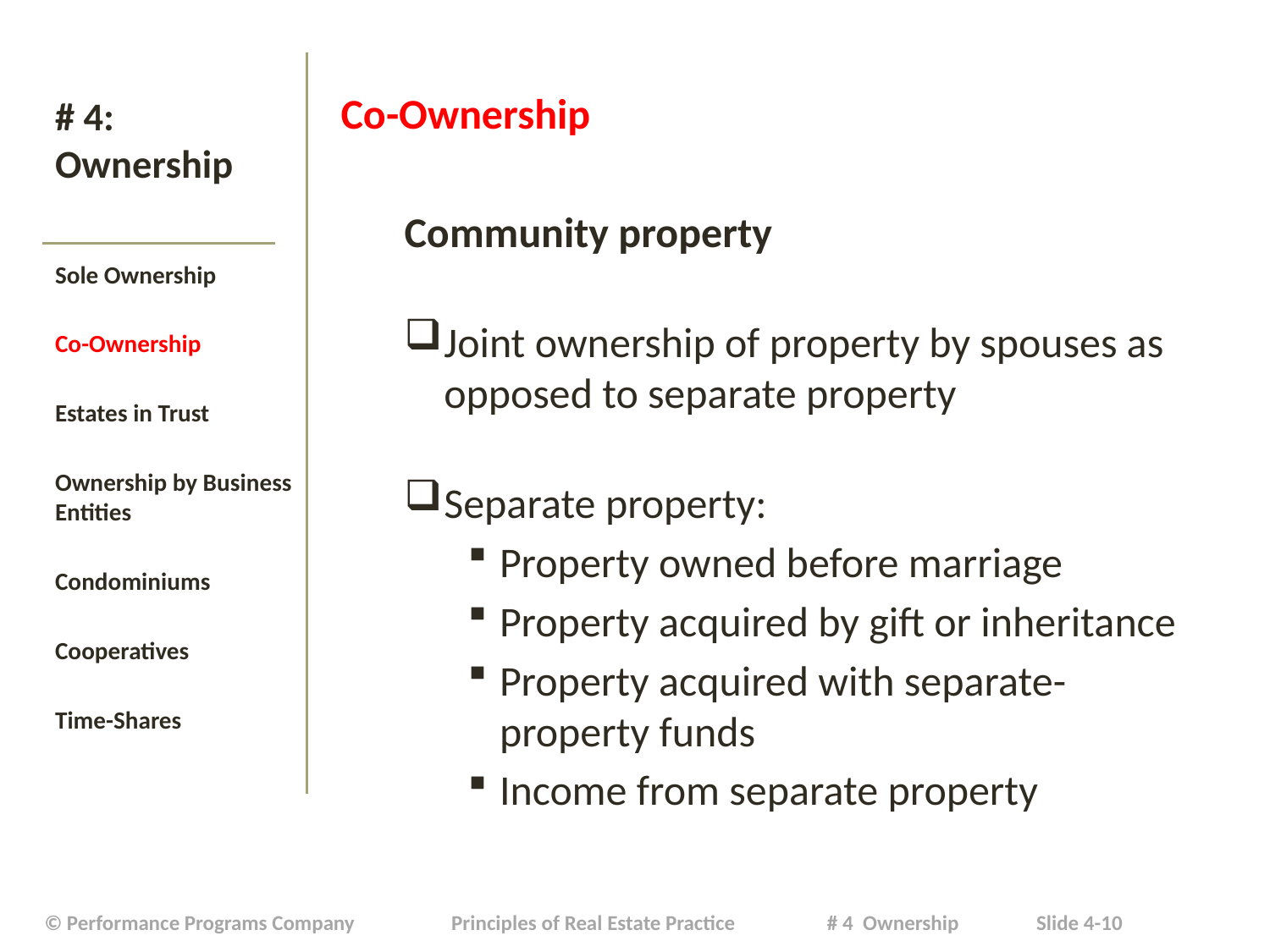

# # 4: Ownership

Co-Ownership

Community property
Joint ownership of property by spouses as opposed to separate property
Separate property:
Property owned before marriage
Property acquired by gift or inheritance
Property acquired with separate-property funds
Income from separate property

Sole Ownership

Co-Ownership

Estates in Trust

Ownership by Business Entities

Condominiums

Cooperatives

Time-Shares

| © Performance Programs Company Principles of Real Estate Practice # 4 Ownership Slide 4-10 |
| --- |